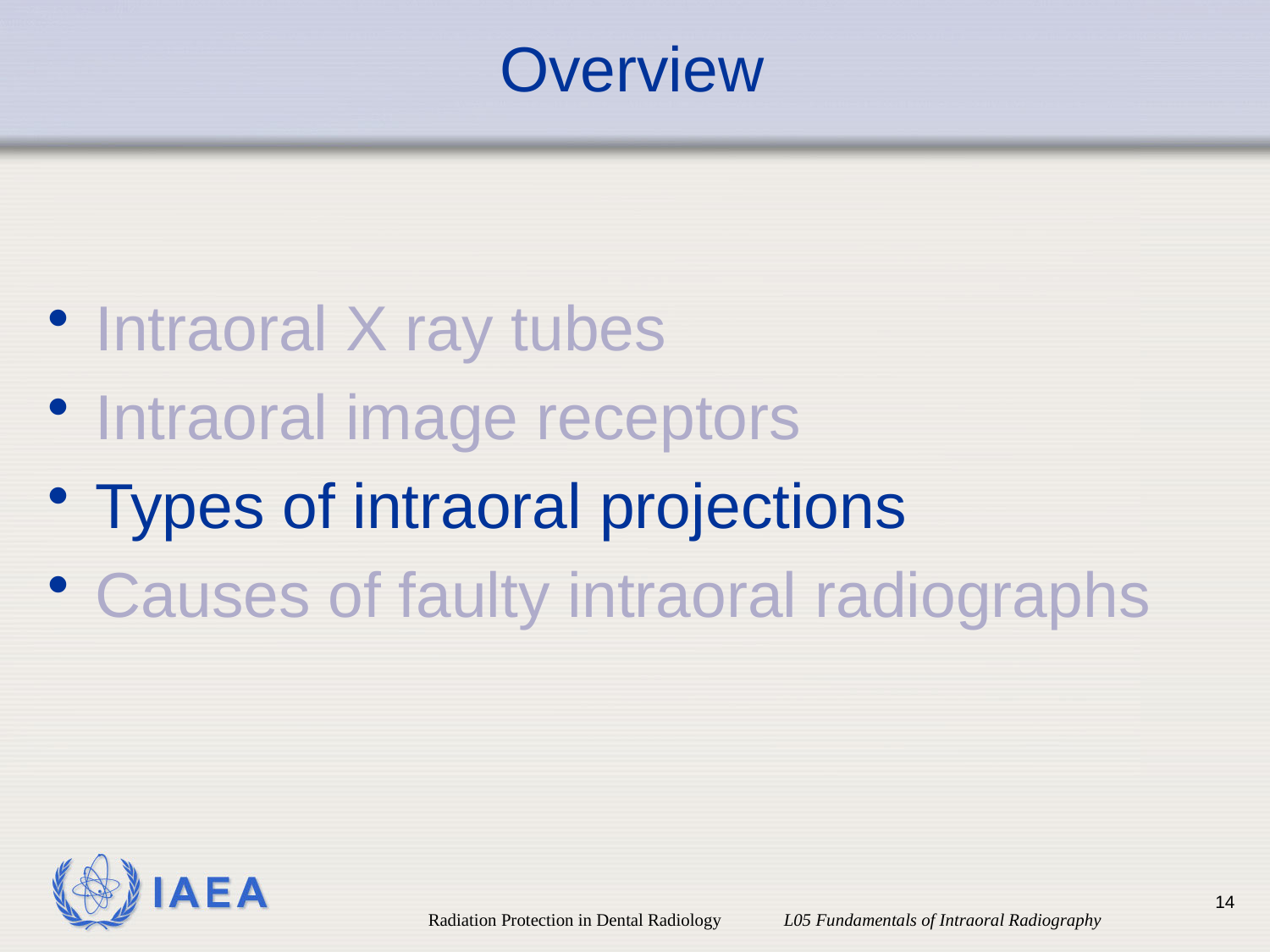

# Overview
Intraoral X ray tubes
Intraoral image receptors
Types of intraoral projections
Causes of faulty intraoral radiographs

14
Radiation Protection in Dental Radiology              L05 Fundamentals of Intraoral Radiography